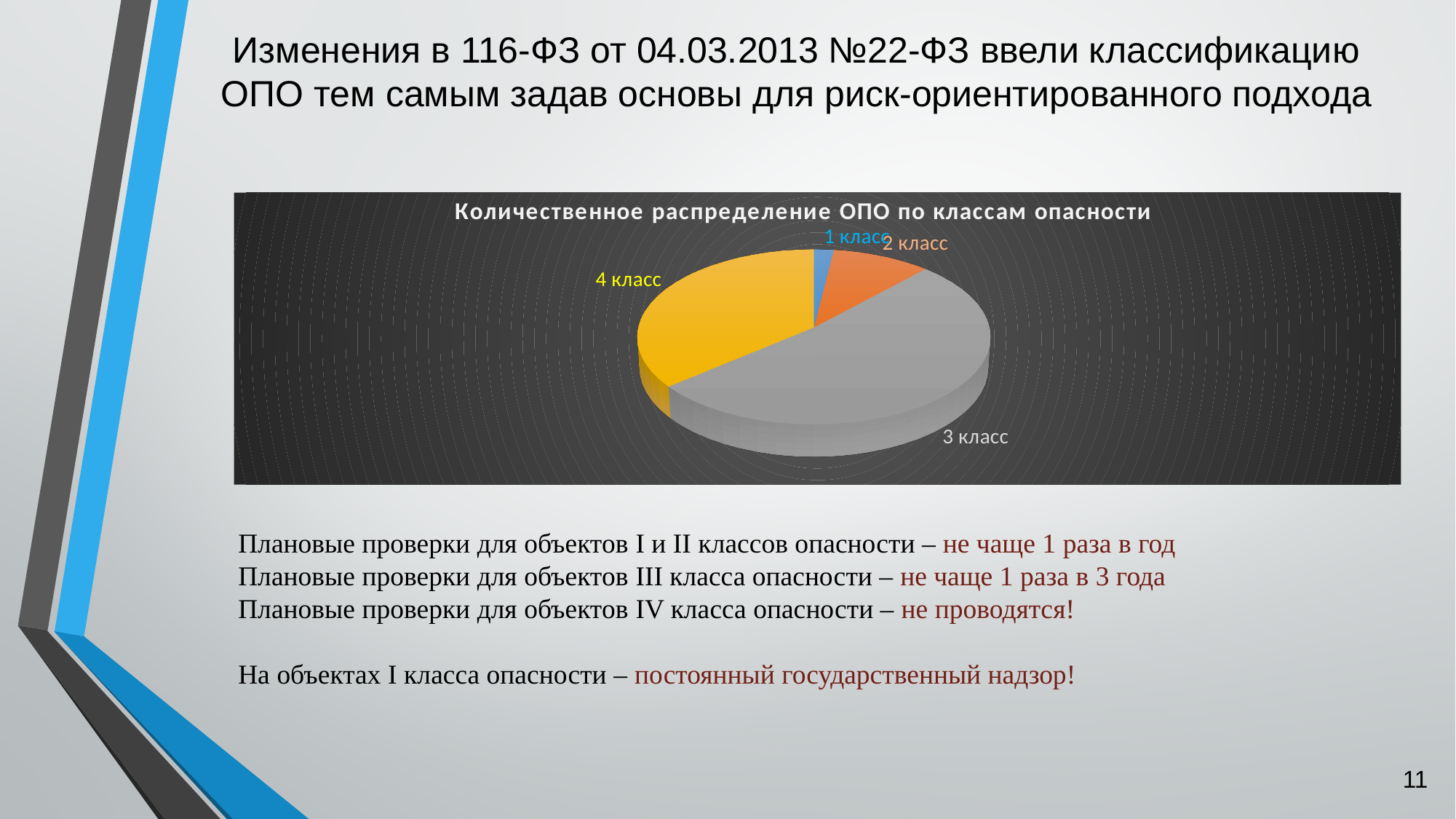

# Изменения в 116-ФЗ от 04.03.2013 №22-ФЗ ввели классификацию ОПО тем самым задав основы для риск-ориентированного подхода

[unsupported chart]

Плановые проверки для объектов I и II классов опасности – не чаще 1 раза в год
Плановые проверки для объектов III класса опасности – не чаще 1 раза в 3 года
Плановые проверки для объектов IV класса опасности – не проводятся!

На объектах I класса опасности – постоянный государственный надзор!
11